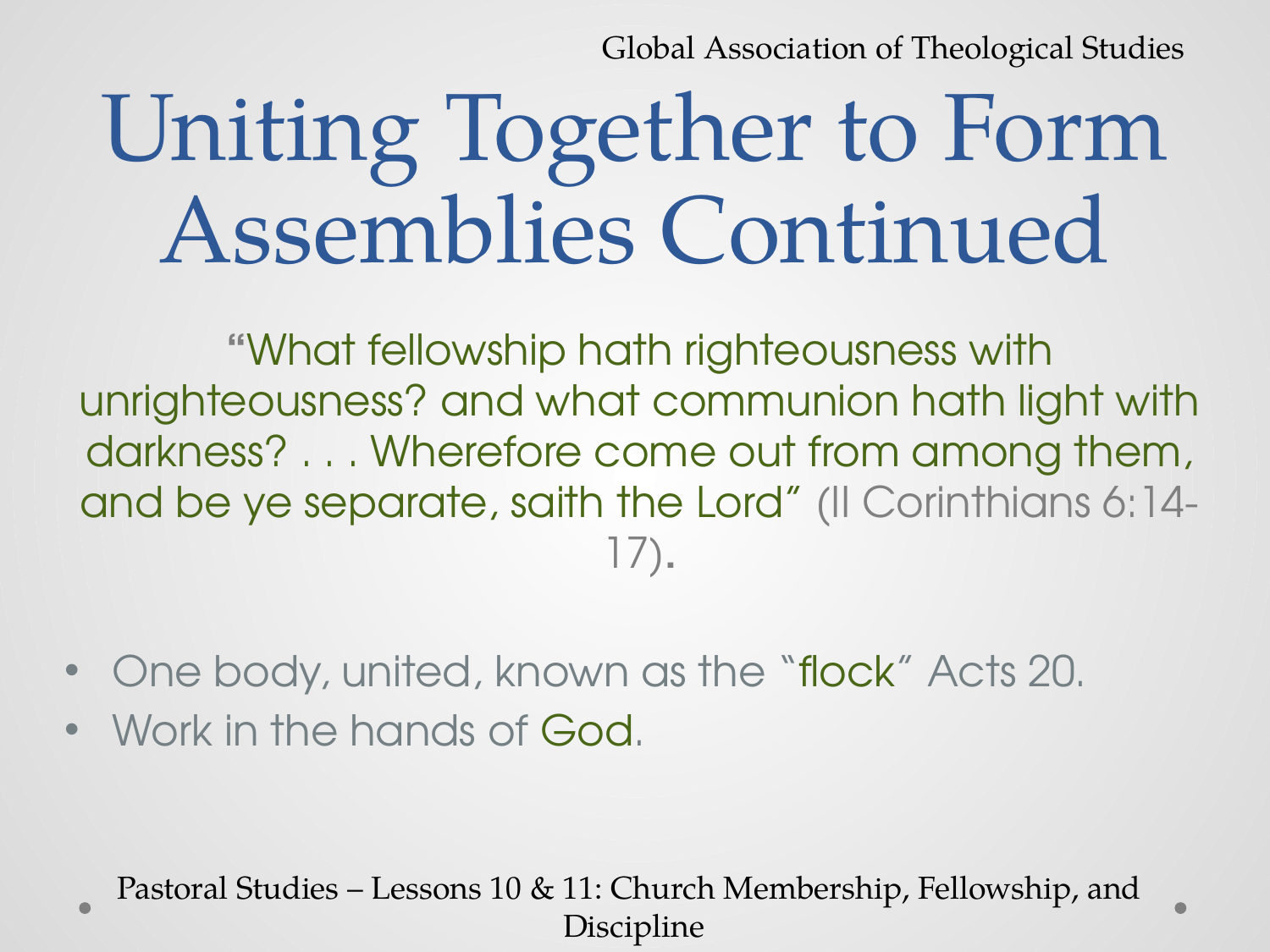

Global Association of Theological Studies
# Uniting Together to Form Assemblies Continued
“What fellowship hath righteousness with unrighteousness? and what communion hath light with darkness? . . . Wherefore come out from among them, and be ye separate, saith the Lord” (II Corinthians 6:14-17).

One body, united, known as the “flock” Acts 20.
Work in the hands of God.

Pastoral Studies – Lessons 10 & 11: Church Membership, Fellowship, and  Discipline